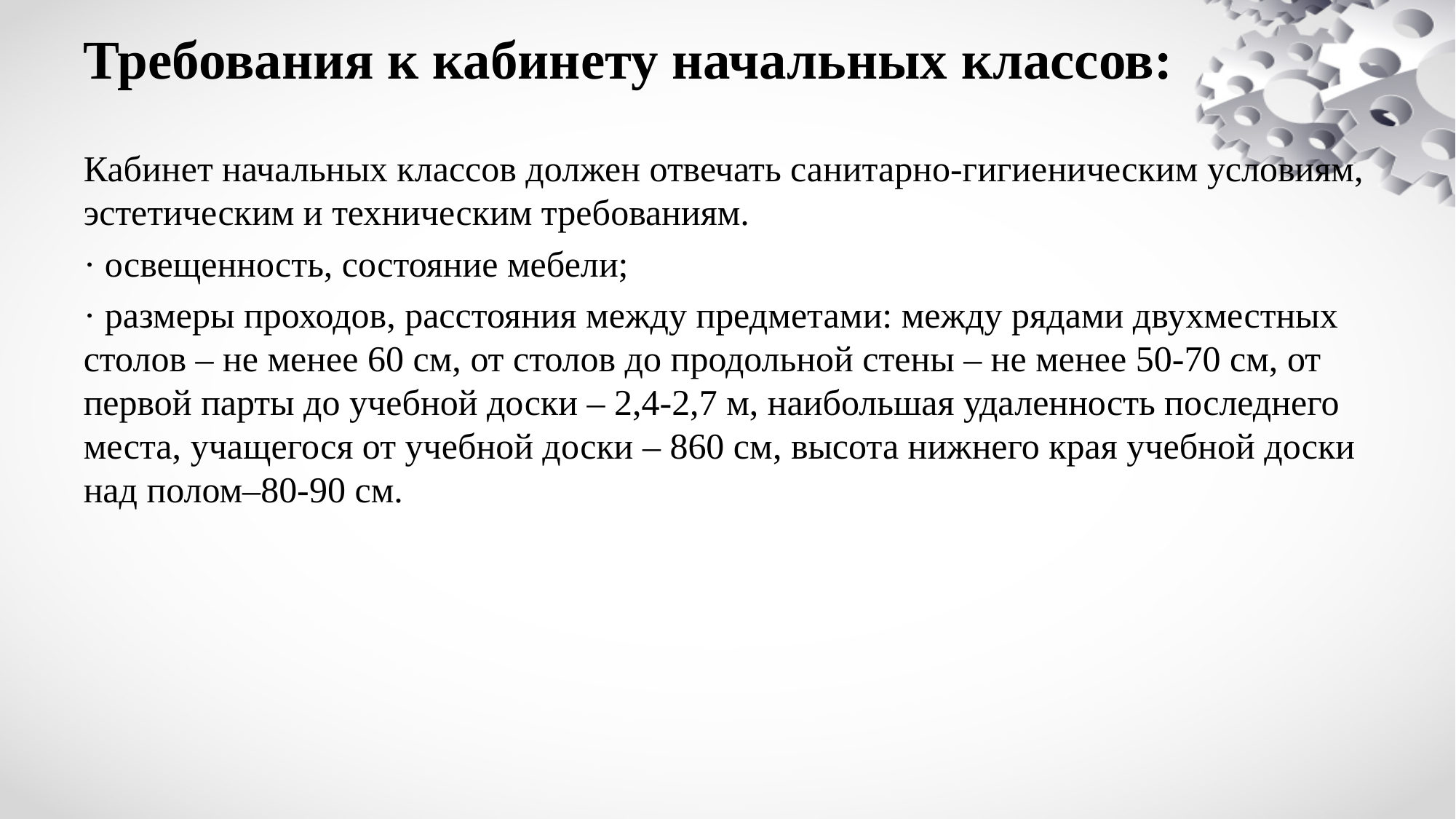

# Требования к кабинету начальных классов:
Кабинет начальных классов должен отвечать санитарно-гигиеническим условиям, эстетическим и техническим требованиям.
· освещенность, состояние мебели;
· размеры проходов, расстояния между предметами: между рядами двухместных столов – не менее 60 см, от столов до продольной стены – не менее 50-70 см, от первой парты до учебной доски – 2,4-2,7 м, наибольшая удаленность последнего места, учащегося от учебной доски – 860 см, высота нижнего края учебной доски над полом–80-90 см.